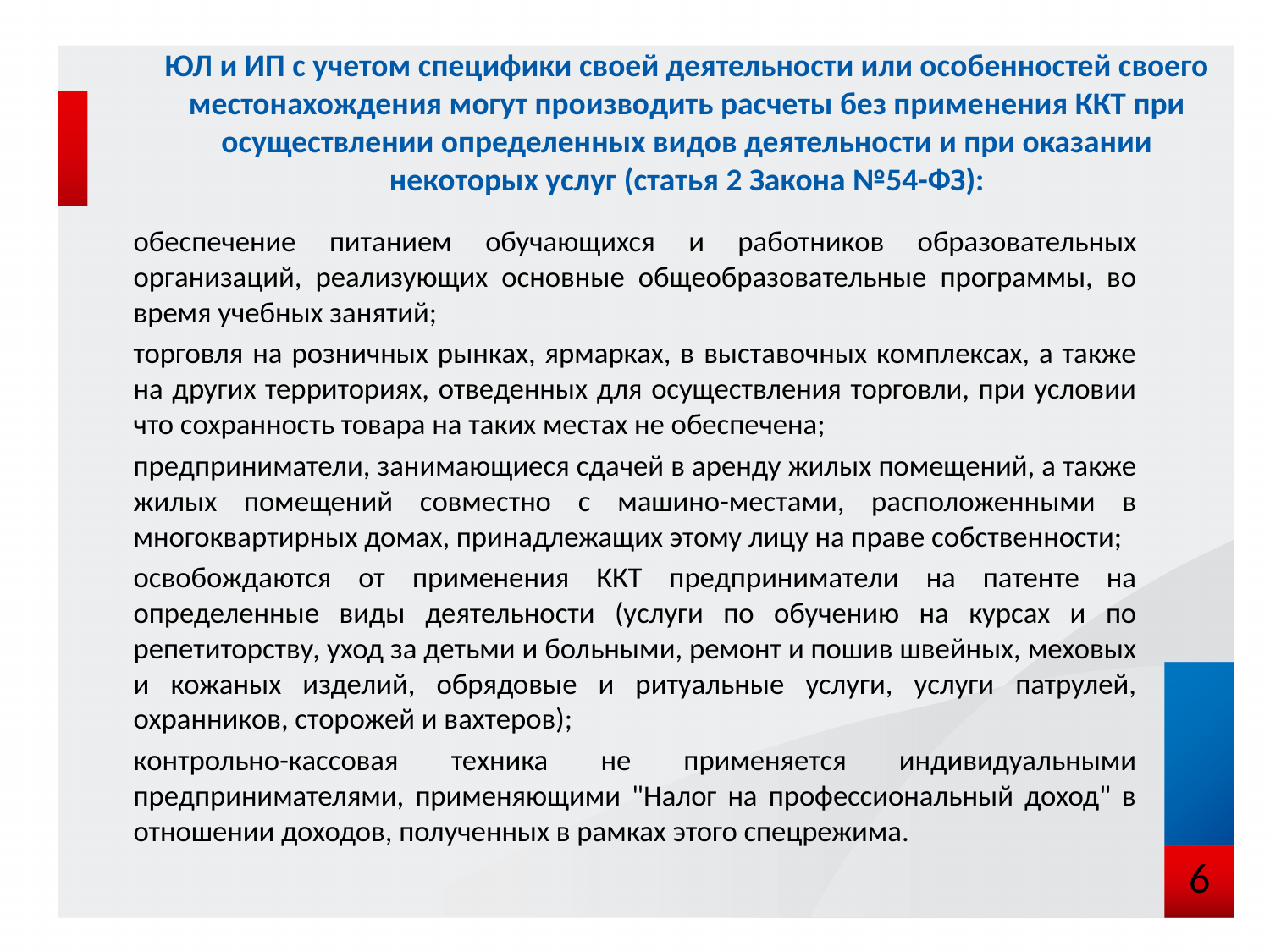

ЮЛ и ИП с учетом специфики своей деятельности или особенностей своего местонахождения могут производить расчеты без применения ККТ при осуществлении определенных видов деятельности и при оказании некоторых услуг (статья 2 Закона №54-ФЗ):

обеспечение питанием обучающихся и работников образовательных организаций, реализующих основные общеобразовательные программы, во время учебных занятий;
торговля на розничных рынках, ярмарках, в выставочных комплексах, а также на других территориях, отведенных для осуществления торговли, при условии что сохранность товара на таких местах не обеспечена;
предприниматели, занимающиеся сдачей в аренду жилых помещений, а также жилых помещений совместно с машино-местами, расположенными в многоквартирных домах, принадлежащих этому лицу на праве собственности;
освобождаются от применения ККТ предприниматели на патенте на определенные виды деятельности (услуги по обучению на курсах и по репетиторству, уход за детьми и больными, ремонт и пошив швейных, меховых и кожаных изделий, обрядовые и ритуальные услуги, услуги патрулей, охранников, сторожей и вахтеров);
контрольно-кассовая техника не применяется индивидуальными предпринимателями, применяющими "Налог на профессиональный доход" в отношении доходов, полученных в рамках этого спецрежима.

6